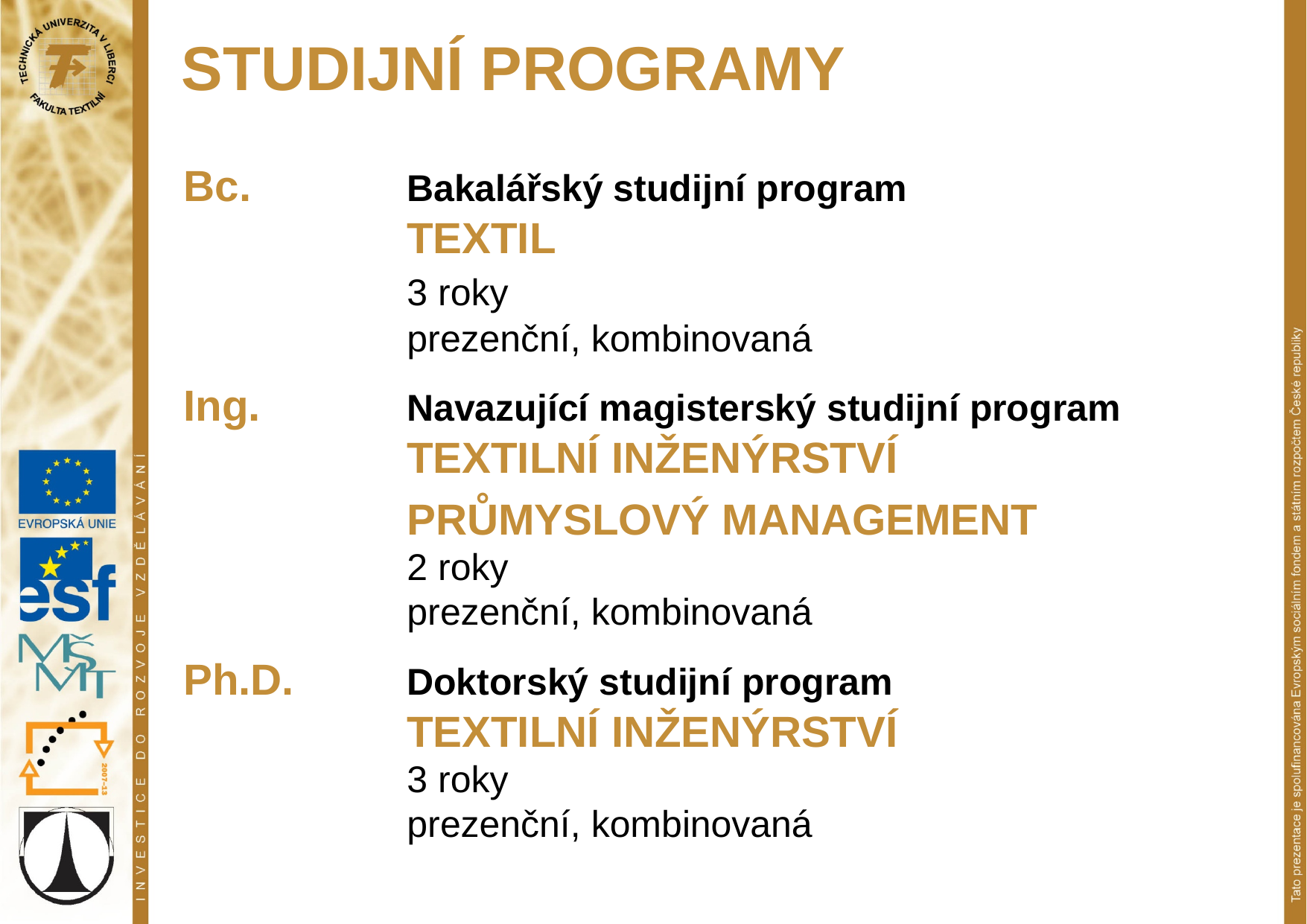

STUDIJNÍ PROGRAMY
Bc. 		Bakalářský studijní program
		TEXTIL
		3 roky
		prezenční, kombinovaná
Ing. 		Navazující magisterský studijní program
		TEXTILNÍ INŽENÝRSTVÍ
		PRŮMYSLOVÝ MANAGEMENT
		2 roky
		prezenční, kombinovaná
Ph.D.		Doktorský studijní program
		TEXTILNÍ INŽENÝRSTVÍ
		3 roky
		prezenční, kombinovaná